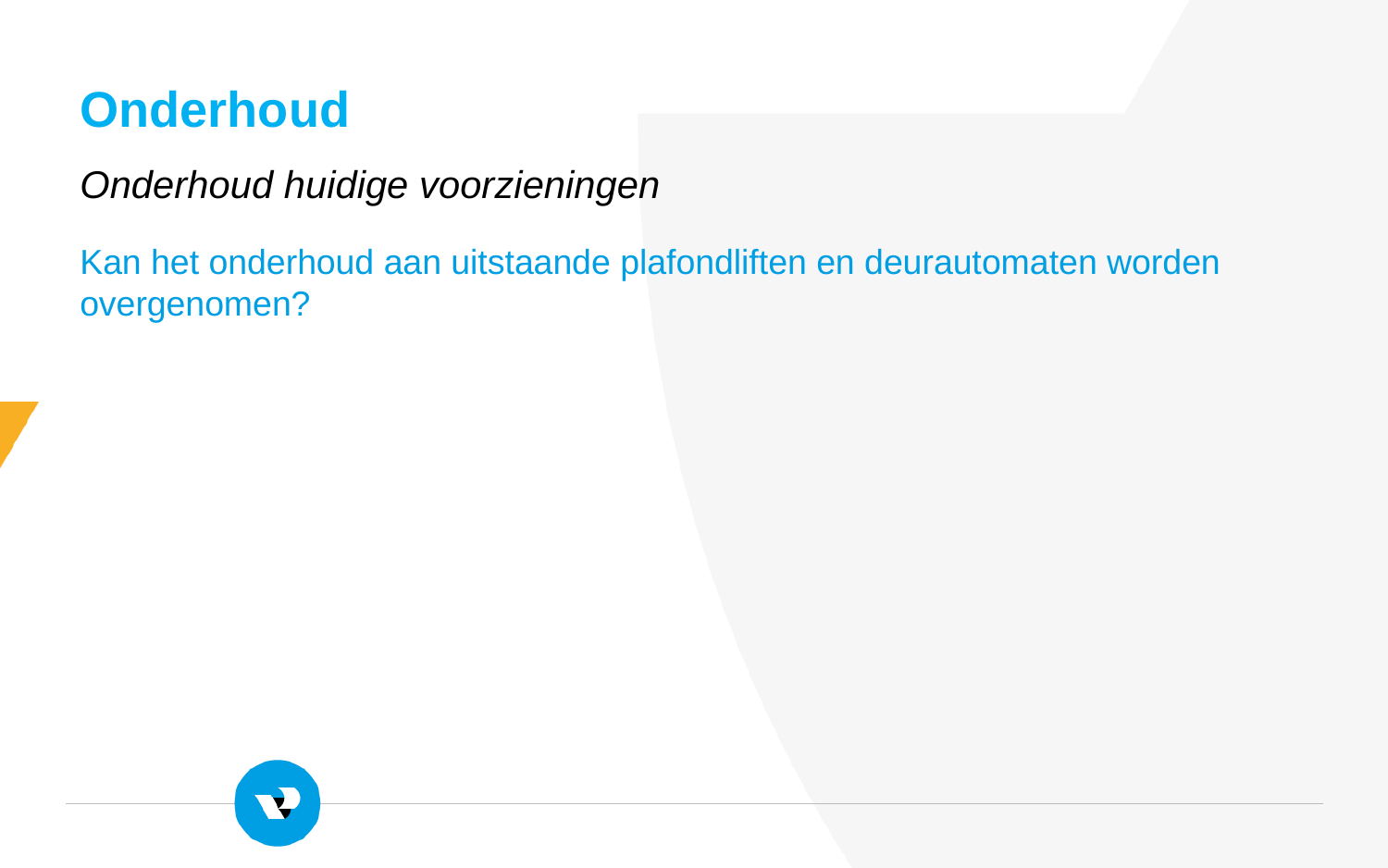

Onderhoud
Onderhoud huidige voorzieningen
Kan het onderhoud aan uitstaande plafondliften en deurautomaten worden overgenomen?